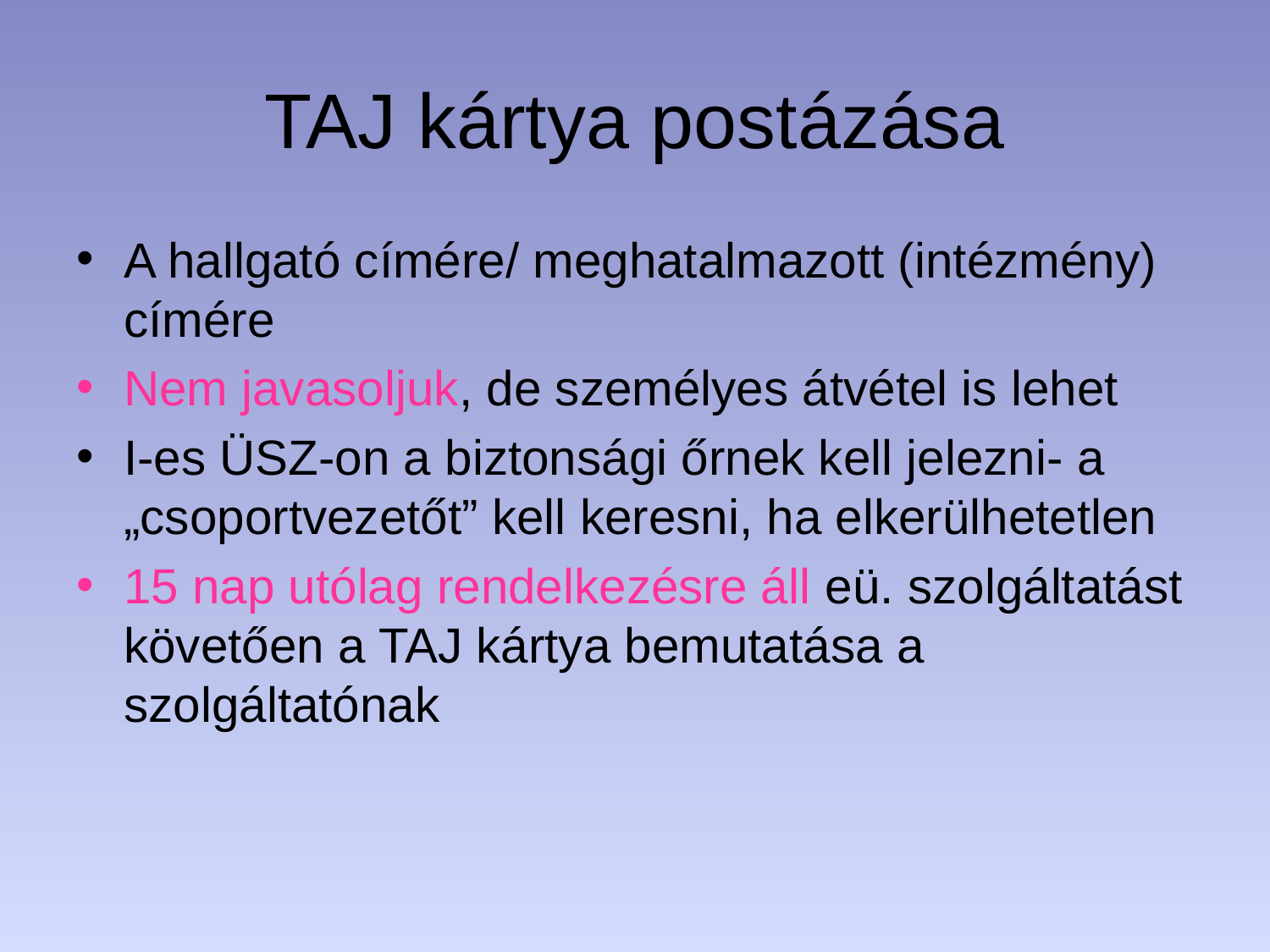

# TAJ kártya postázása
A hallgató címére/ meghatalmazott (intézmény) címére
Nem javasoljuk, de személyes átvétel is lehet
I-es ÜSZ-on a biztonsági őrnek kell jelezni- a „csoportvezetőt” kell keresni, ha elkerülhetetlen
15 nap utólag rendelkezésre áll eü. szolgáltatást követően a TAJ kártya bemutatása a szolgáltatónak